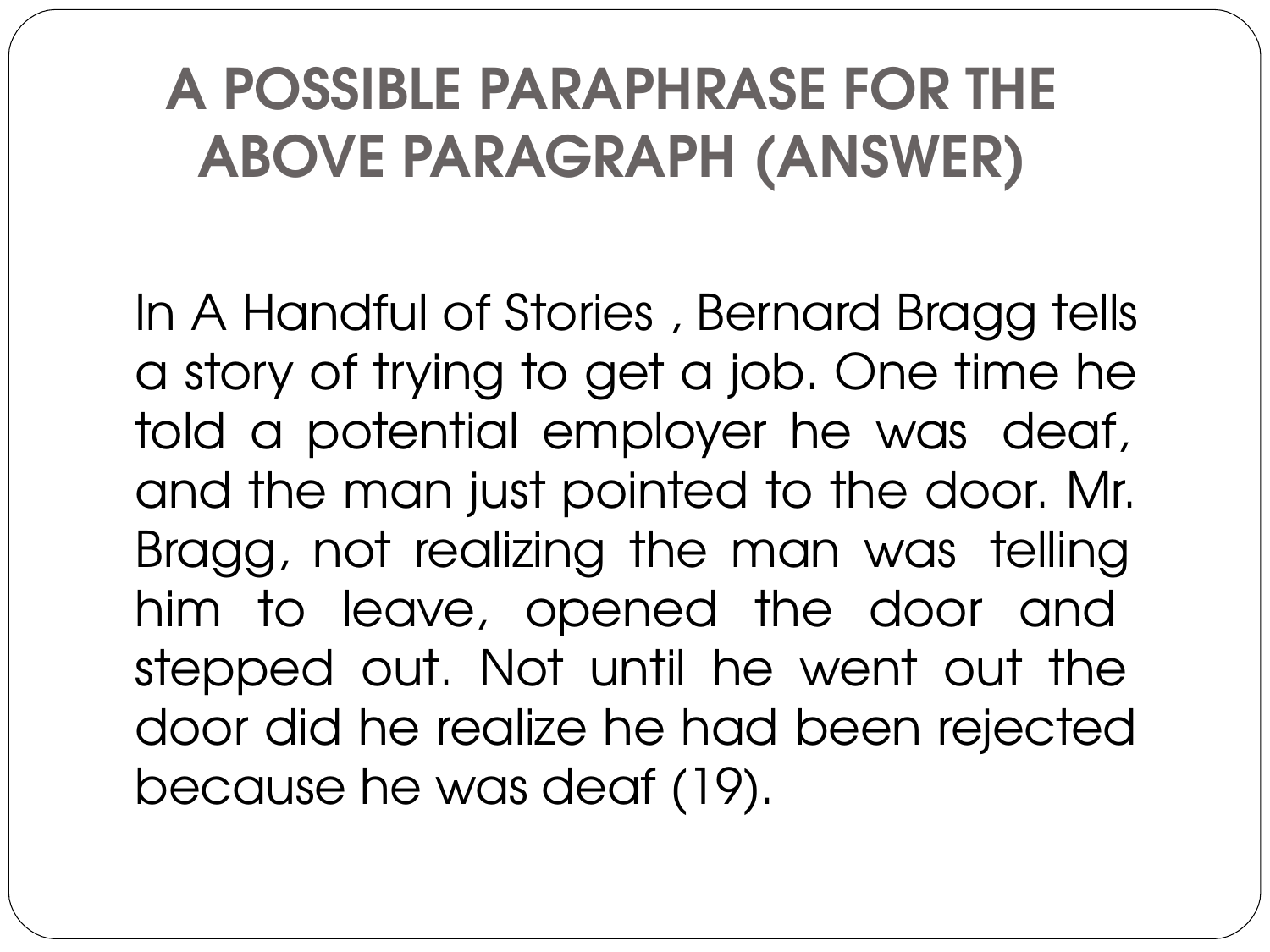

# A POSSIBLE PARAPHRASE FOR THE  ABOVE PARAGRAPH (ANSWER)
In A Handful of Stories , Bernard Bragg tells  a story of trying to get a job. One time he  told a potential employer he was deaf,  and the man just pointed to the door. Mr.  Bragg, not realizing the man was telling  him to leave, opened the door and  stepped out. Not until he went out the  door did he realize he had been rejected  because he was deaf (19).